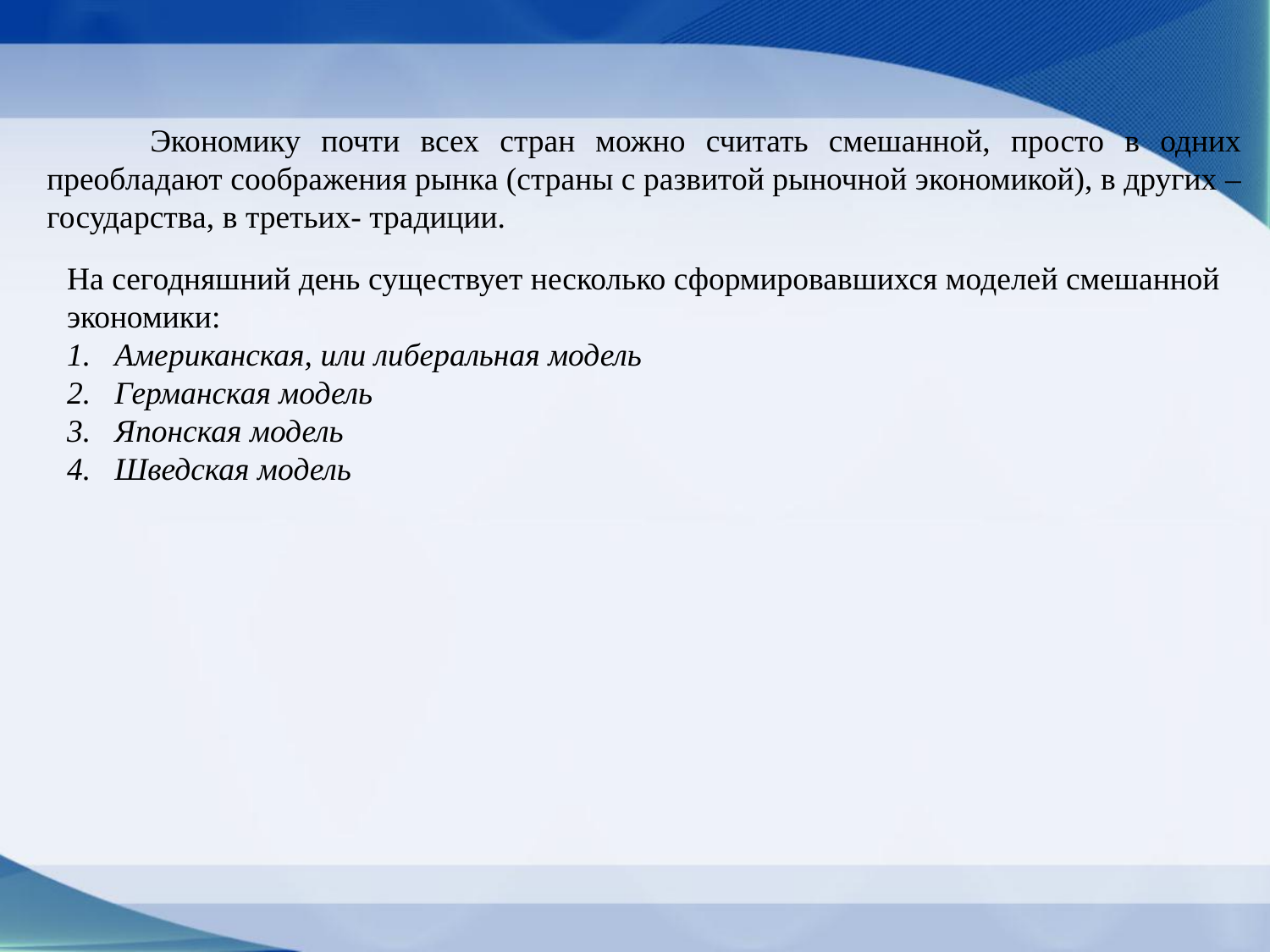

Экономику почти всех стран можно считать смешанной, просто в одних преобладают соображения рынка (страны с развитой рыночной экономикой), в других – государства, в третьих- традиции.

На сегодняшний день существует несколько сформировавшихся моделей смешанной экономики:
Американская, или либеральная модель
Германская модель
Японская модель
Шведская модель